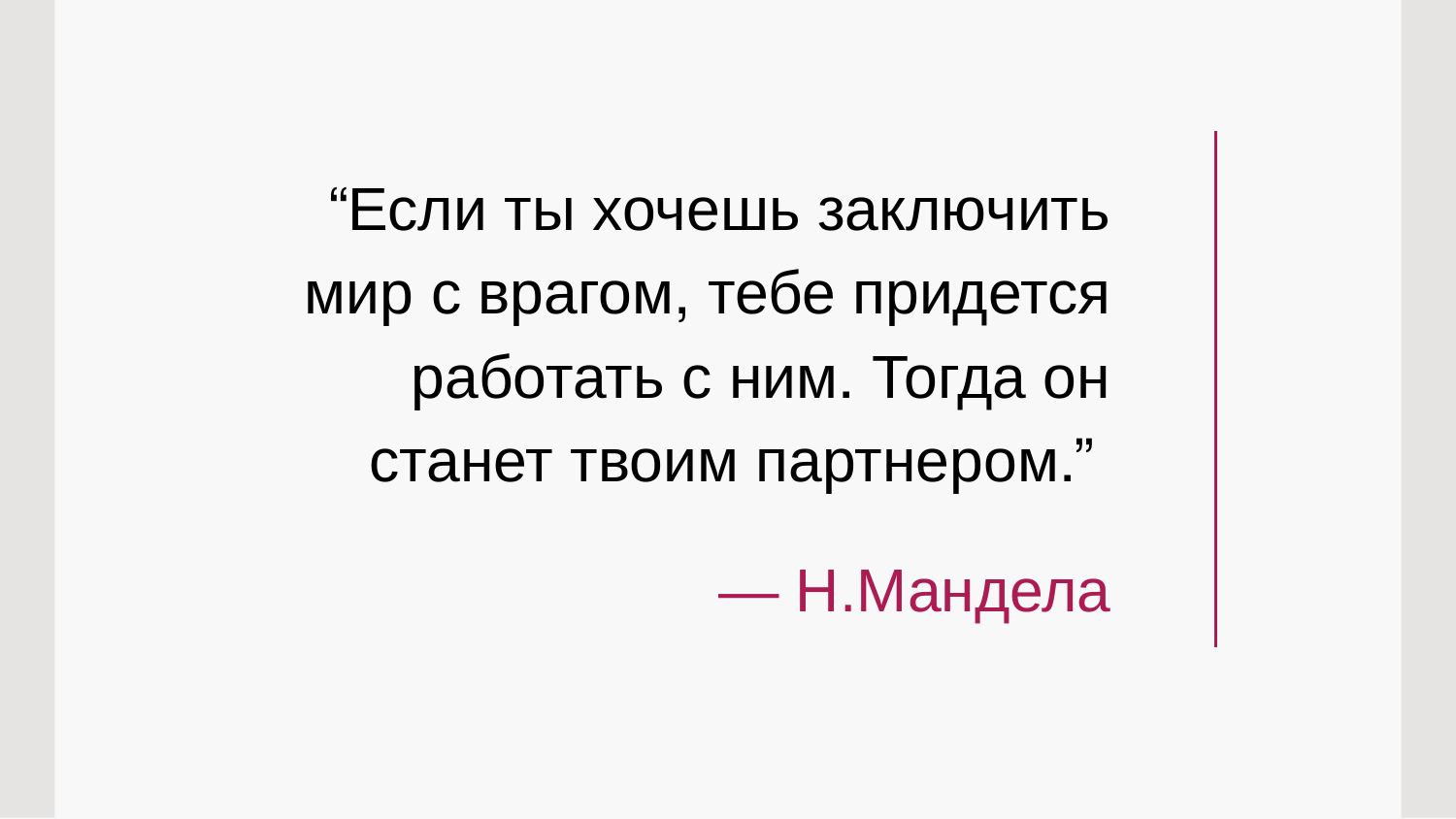

“Если ты хочешь заключить мир с врагом, тебе придется работать с ним. Тогда он станет твоим партнером.”
# — Н.Мандела